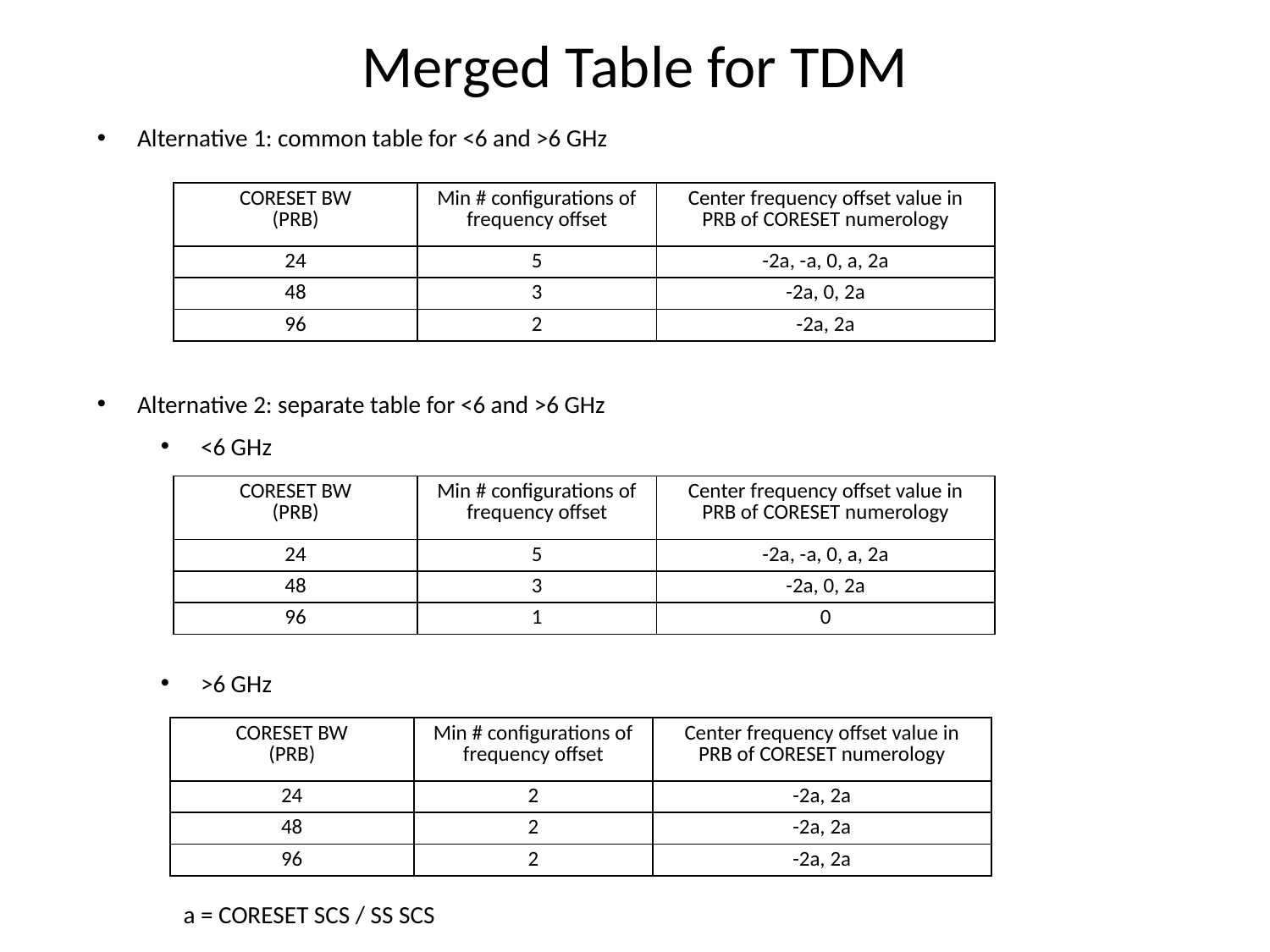

# Merged Table for TDM
Alternative 1: common table for <6 and >6 GHz

Alternative 2: separate table for <6 and >6 GHz

<6 GHz

>6 GHz
| CORESET BW (PRB) | Min # configurations of frequency offset | Center frequency offset value in PRB of CORESET numerology |
| --- | --- | --- |
| 24 | 5 | -2a, -a, 0, a, 2a |
| 48 | 3 | -2a, 0, 2a |
| 96 | 2 | -2a, 2a |
| CORESET BW (PRB) | Min # configurations of frequency offset | Center frequency offset value in PRB of CORESET numerology |
| --- | --- | --- |
| 24 | 5 | -2a, -a, 0, a, 2a |
| 48 | 3 | -2a, 0, 2a |
| 96 | 1 | 0 |
| CORESET BW (PRB) | Min # configurations of frequency offset | Center frequency offset value in PRB of CORESET numerology |
| --- | --- | --- |
| 24 | 2 | -2a, 2a |
| 48 | 2 | -2a, 2a |
| 96 | 2 | -2a, 2a |
a = CORESET SCS / SS SCS